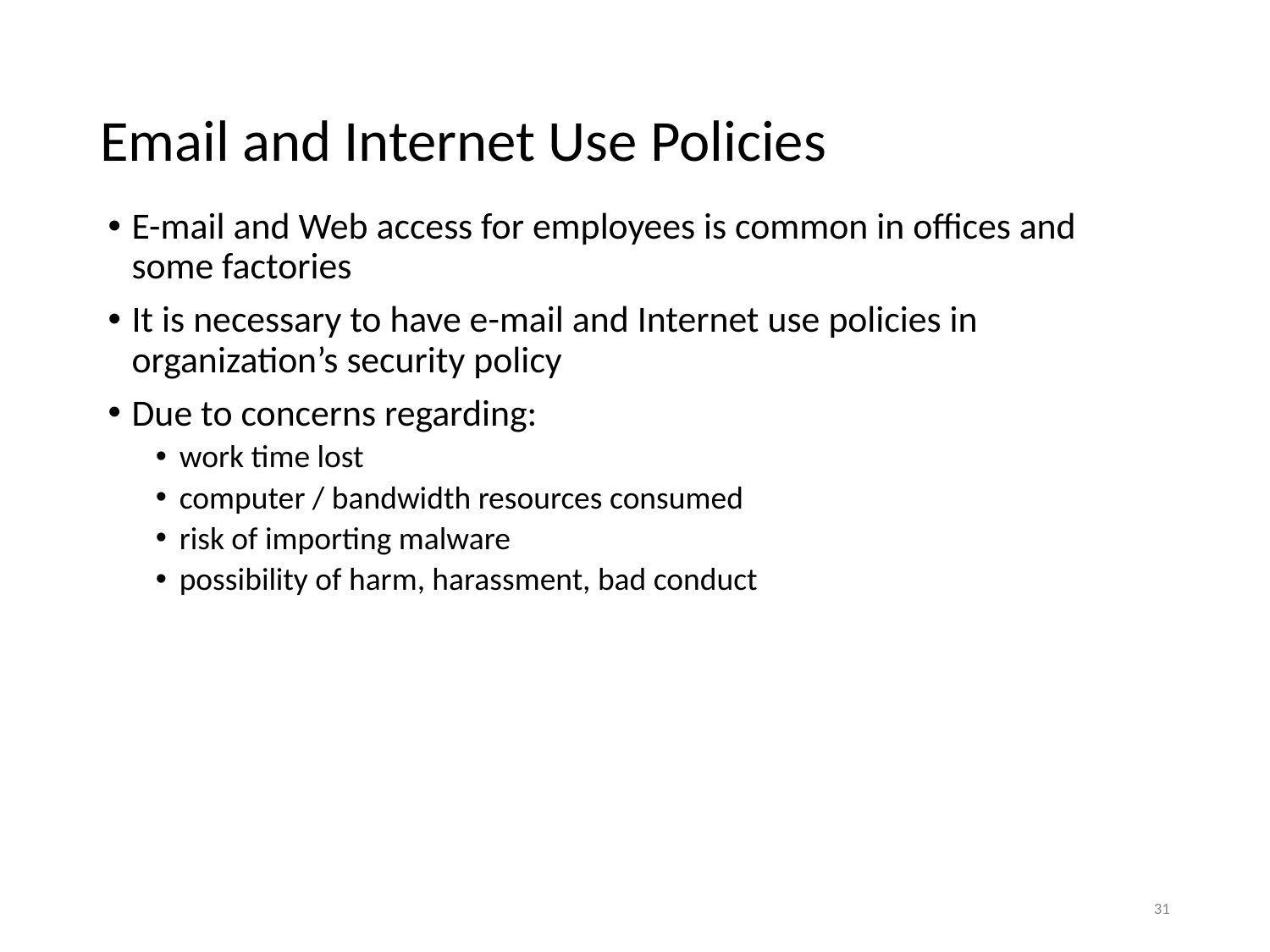

# Email and Internet Use Policies
E-mail and Web access for employees is common in offices and some factories
It is necessary to have e-mail and Internet use policies in organization’s security policy
Due to concerns regarding:
work time lost
computer / bandwidth resources consumed
risk of importing malware
possibility of harm, harassment, bad conduct
31